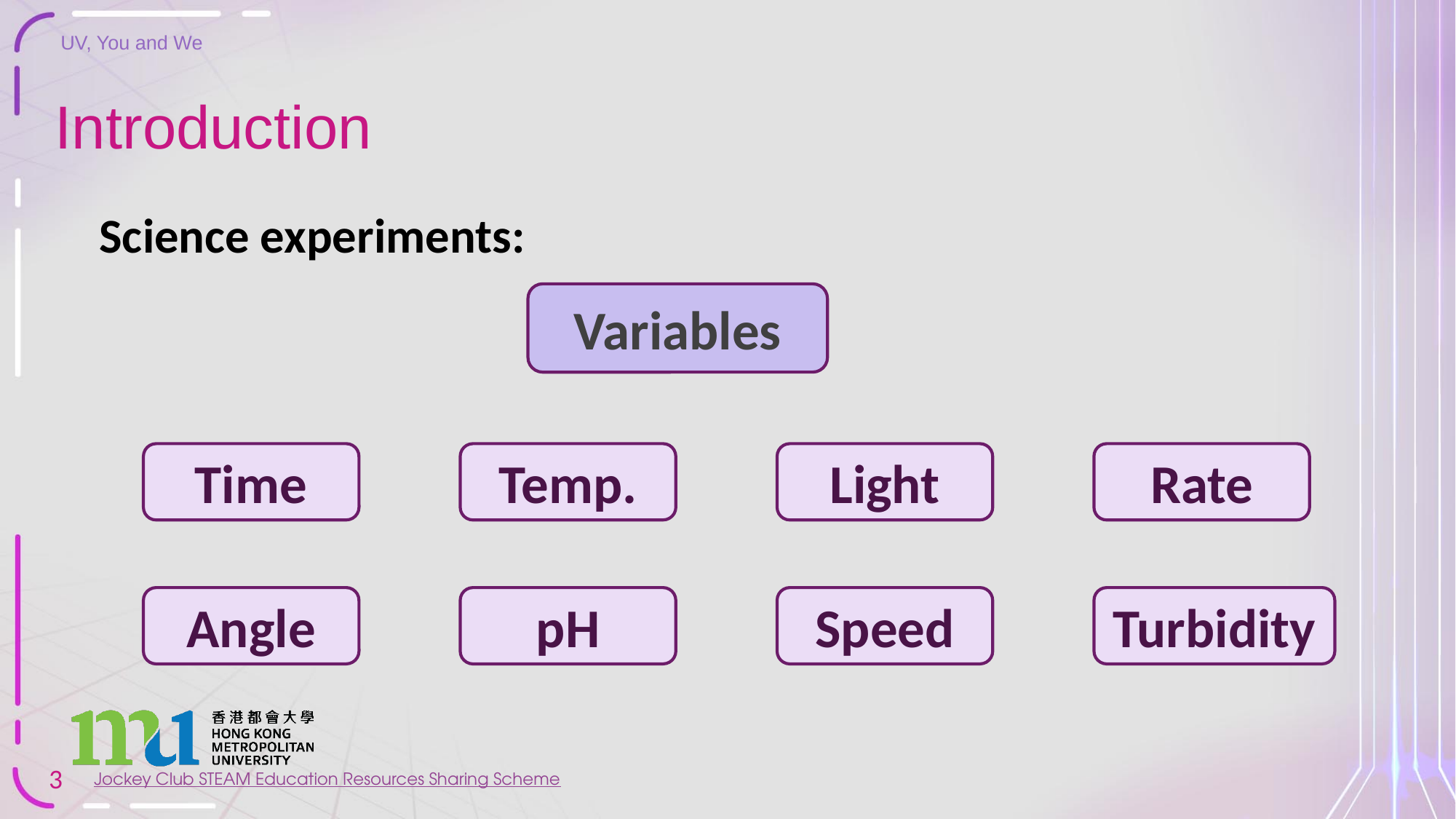

# Introduction
Science experiments:

Variables
Time
Temp.
Light
Rate
Angle
pH
Speed
Turbidity